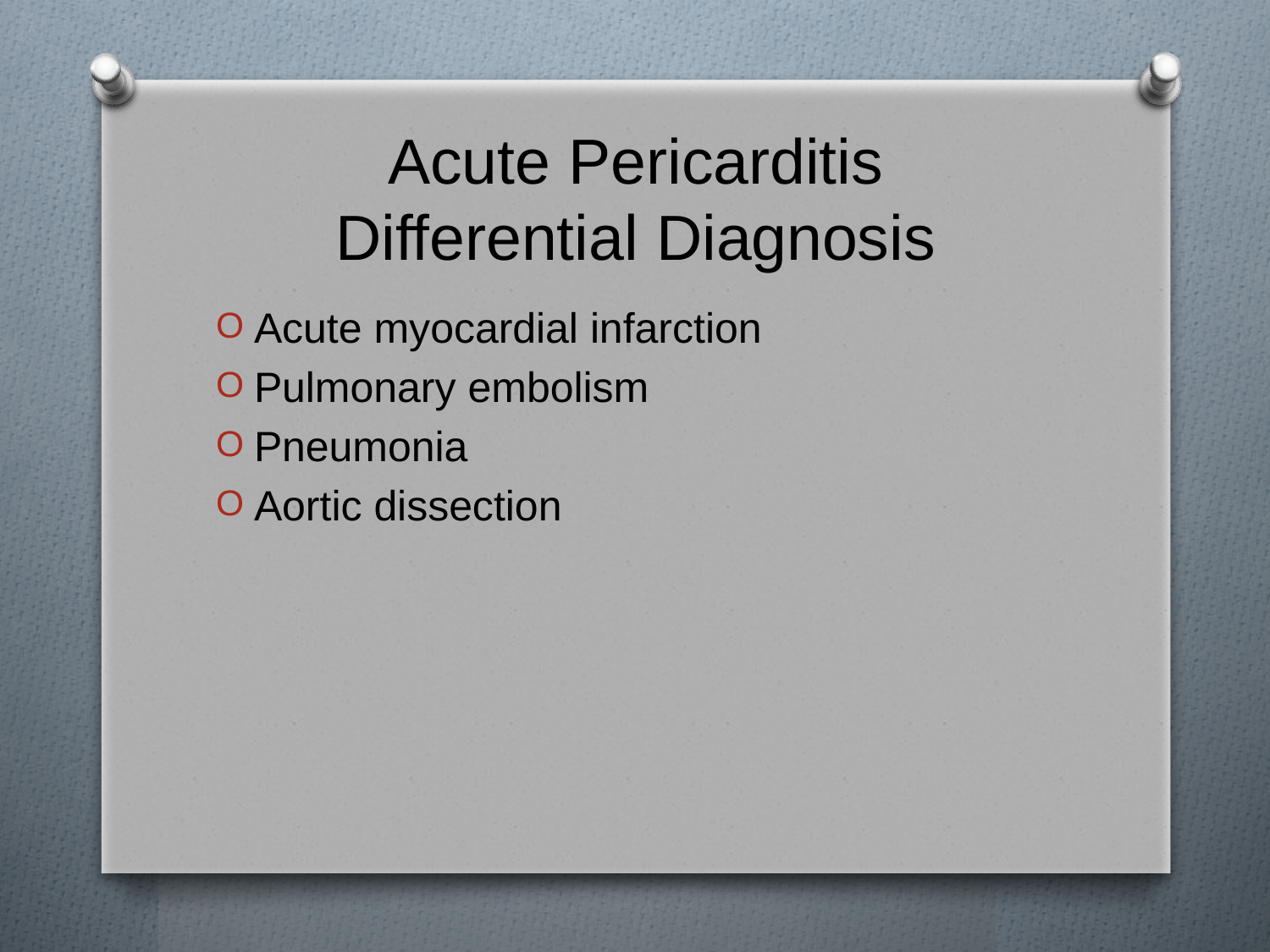

# Acute Pericarditis Differential Diagnosis
Acute myocardial infarction
Pulmonary embolism
Pneumonia
Aortic dissection